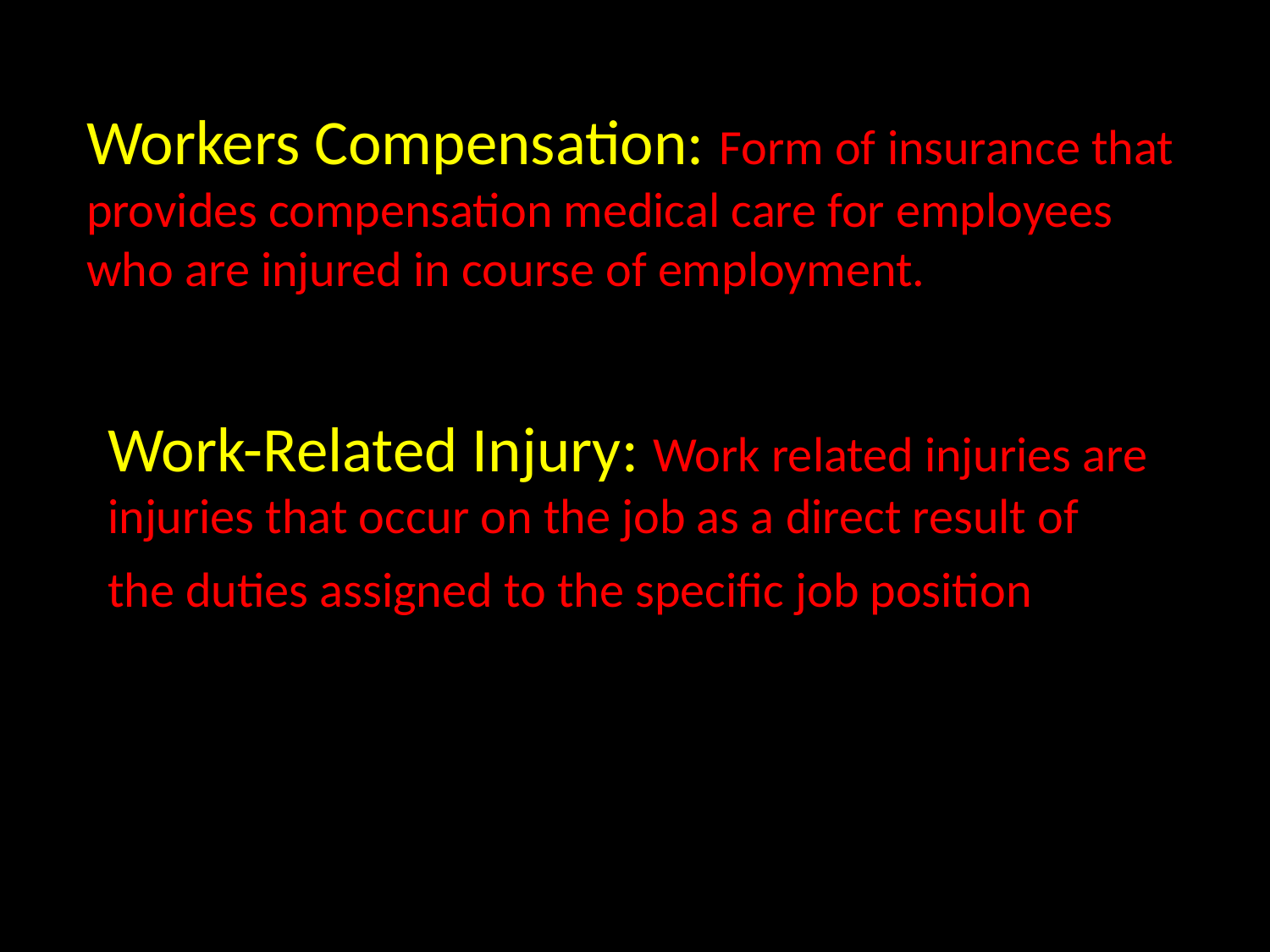

Workers Compensation: Form of insurance that provides compensation medical care for employees who are injured in course of employment.
Work-Related Injury: Work related injuries are injuries that occur on the job as a direct result of the duties assigned to the specific job position